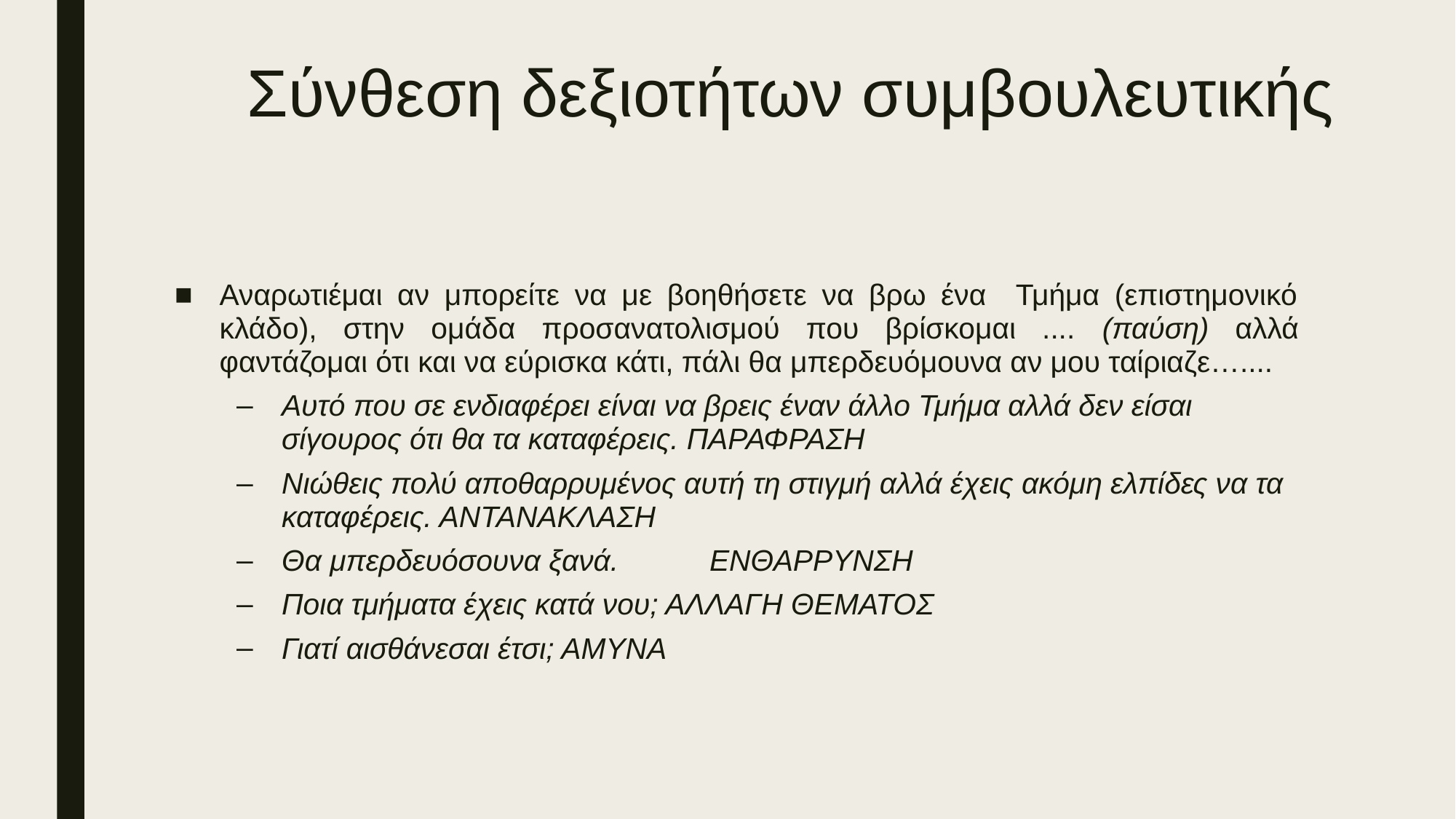

# Σύνθεση δεξιοτήτων συμβουλευτικής
Αναρωτιέμαι αν μπορείτε να με βοηθήσετε να βρω ένα  Τμήμα (επιστημονικό κλάδο), στην ομάδα προσανατολισμού που βρίσκομαι .... (παύση) αλλά φαντάζομαι ότι και να εύρισκα κάτι, πάλι θα μπερδευόμουνα αν μου ταίριαζε…....
Αυτό που σε ενδιαφέρει είναι να βρεις έναν άλλο Τμήμα αλλά δεν είσαι σίγουρος ότι θα τα καταφέρεις. ΠΑΡΑΦΡΑΣΗ
Νιώθεις πολύ αποθαρρυμένος αυτή τη στιγμή αλλά έχεις ακόμη ελπίδες να τα καταφέρεις. ΑΝΤΑΝΑΚΛΑΣΗ
Θα μπερδευόσουνα ξανά.	ΕΝΘΑΡΡΥΝΣΗ
Ποια τμήματα έχεις κατά νου; ΑΛΛΑΓΗ ΘΕΜΑΤΟΣ
Γιατί αισθάνεσαι έτσι; ΑΜΥΝΑ